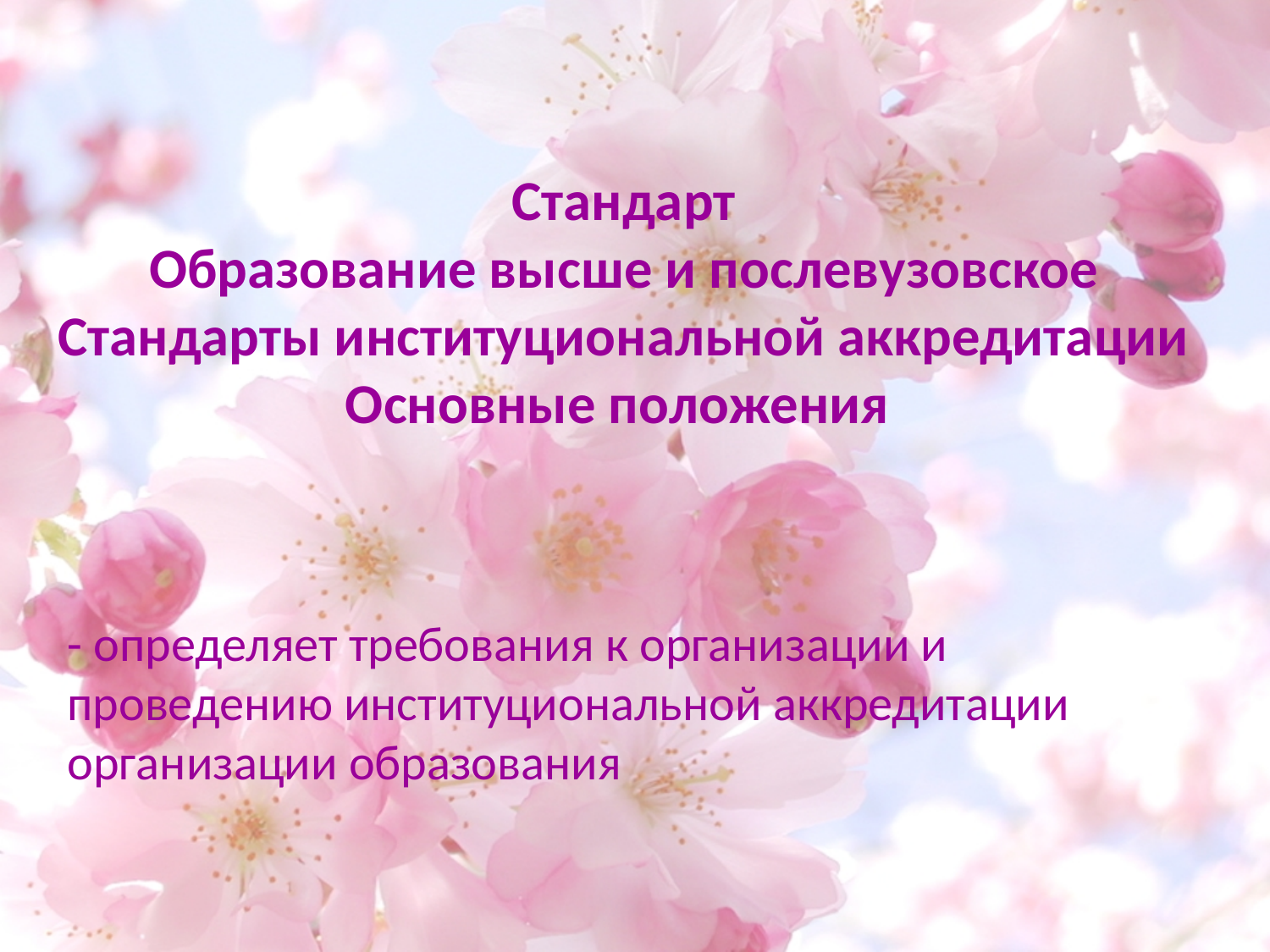

Стандарт
Образование высше и послевузовское
Стандарты институциональной аккредитации
Основные положения
- определяет требования к организации и проведению институциональной аккредитации организации образования